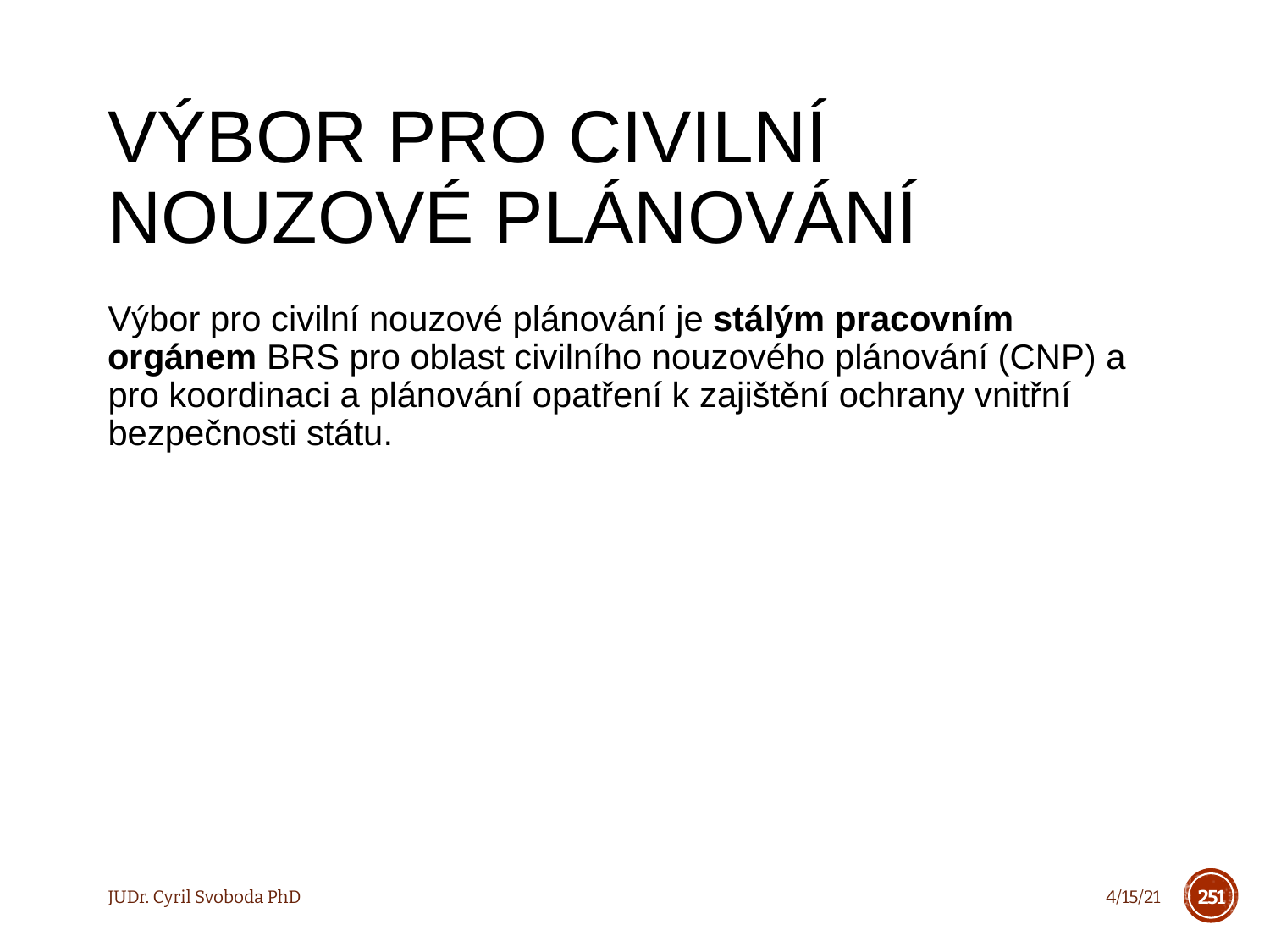

# Výbor pro civilní nouzové plánování
Výbor pro civilní nouzové plánování je stálým pracovním orgánem BRS pro oblast civilního nouzového plánování (CNP) a pro koordinaci a plánování opatření k zajištění ochrany vnitřní bezpečnosti státu.
JUDr. Cyril Svoboda PhD
4/15/21
251